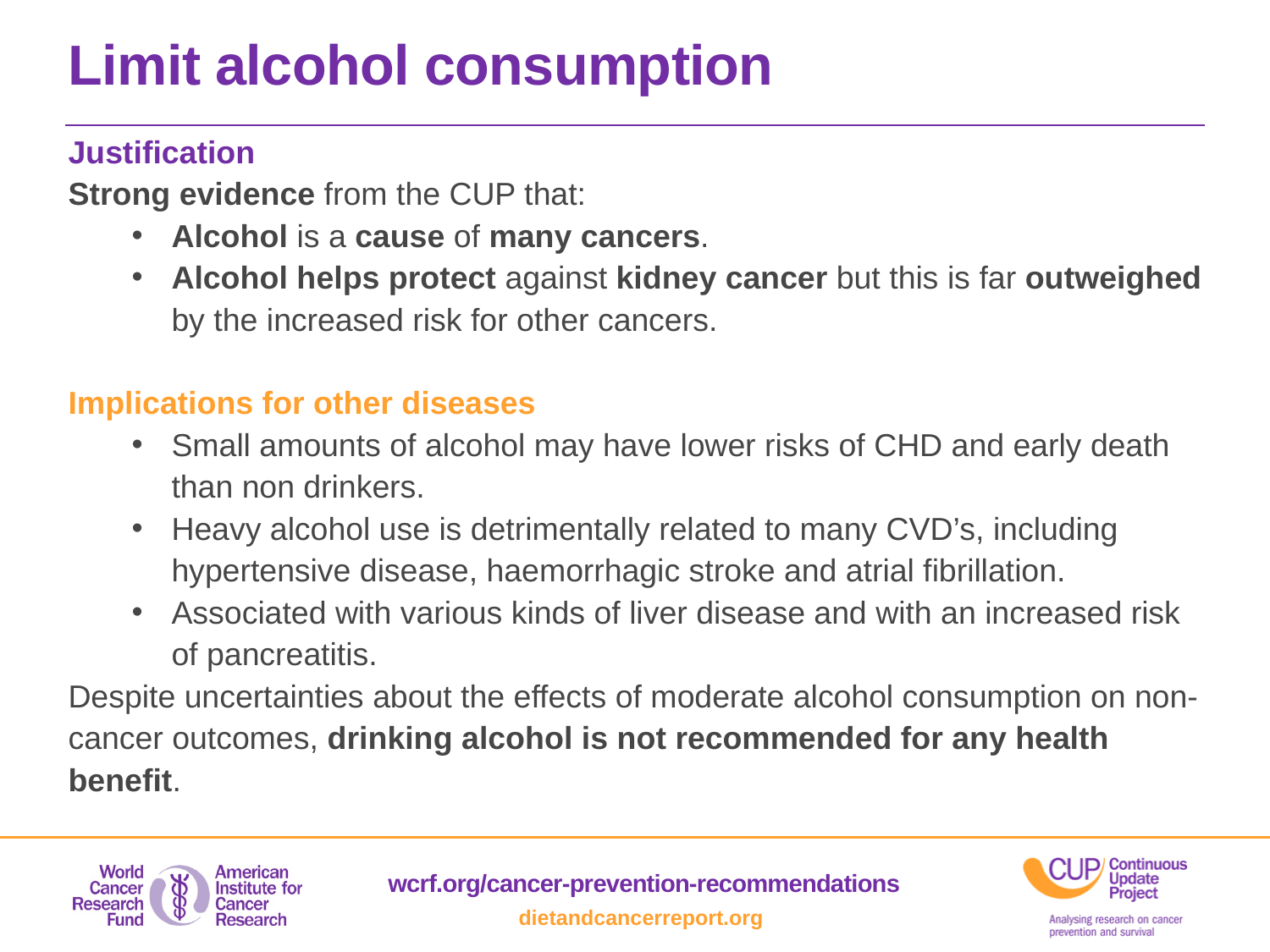

Limit alcohol consumption
Justification
Strong evidence from the CUP that:
Alcohol is a cause of many cancers.
Alcohol helps protect against kidney cancer but this is far outweighed by the increased risk for other cancers.
Implications for other diseases
Small amounts of alcohol may have lower risks of CHD and early death than non drinkers.
Heavy alcohol use is detrimentally related to many CVD’s, including hypertensive disease, haemorrhagic stroke and atrial fibrillation.
Associated with various kinds of liver disease and with an increased risk of pancreatitis.
Despite uncertainties about the effects of moderate alcohol consumption on non-cancer outcomes, drinking alcohol is not recommended for any health benefit.
wcrf.org/cancer-prevention-recommendations